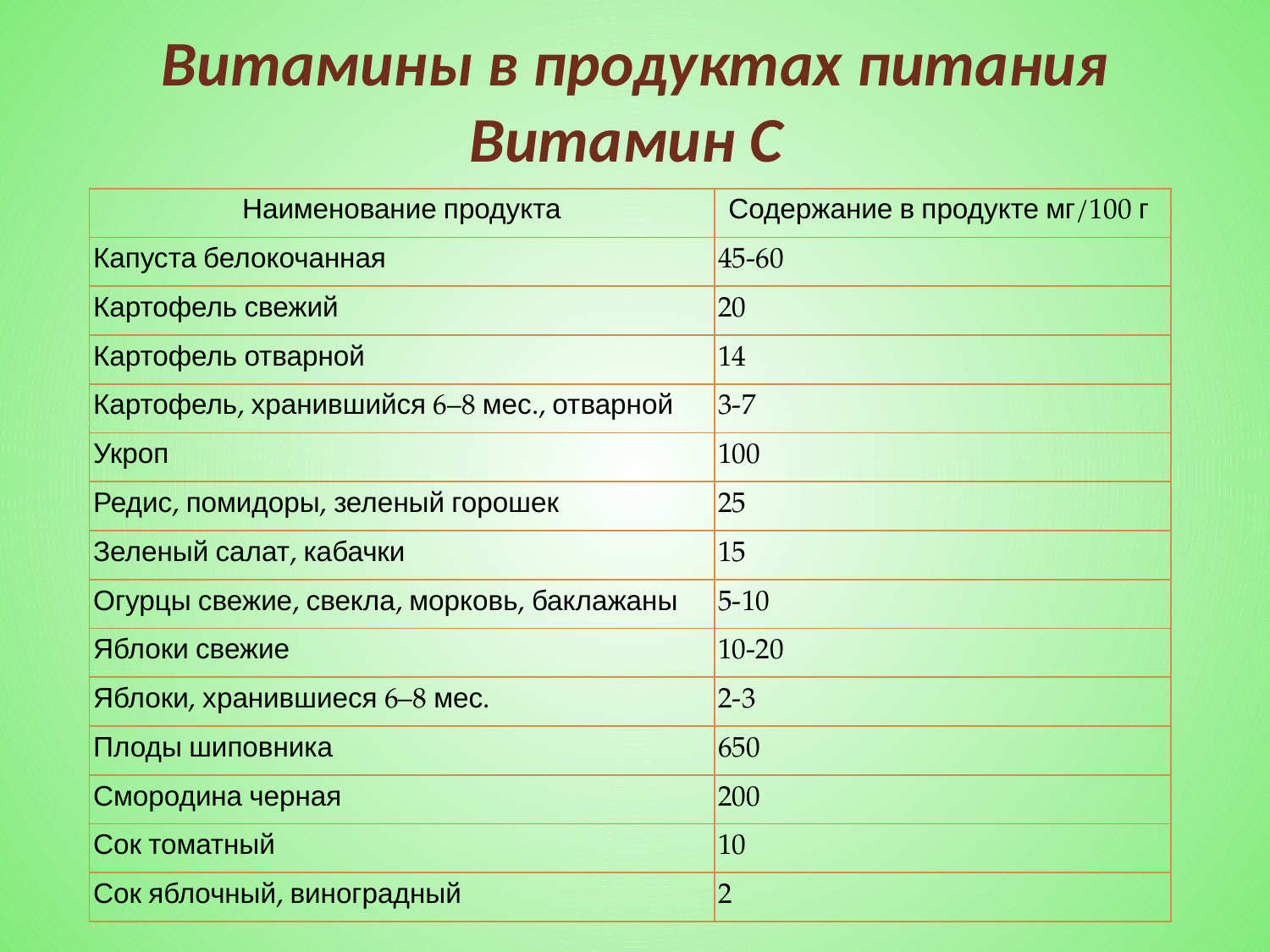

Витамины в продуктах питания
Витамин С
| Наименование продукта | Содержание в продукте мг/100 г |
| --- | --- |
| Капуста белокочанная | 45-60 |
| Картофель свежий | 20 |
| Картофель отварной | 14 |
| Картофель, хранившийся 6–8 мес., отварной | 3-7 |
| Укроп | 100 |
| Редис, помидоры, зеленый горошек | 25 |
| Зеленый салат, кабачки | 15 |
| Огурцы свежие, свекла, морковь, баклажаны | 5-10 |
| Яблоки свежие | 10-20 |
| Яблоки, хранившиеся 6–8 мес. | 2-3 |
| Плоды шиповника | 650 |
| Смородина черная | 200 |
| Сок томатный | 10 |
| Сок яблочный, виноградный | 2 |